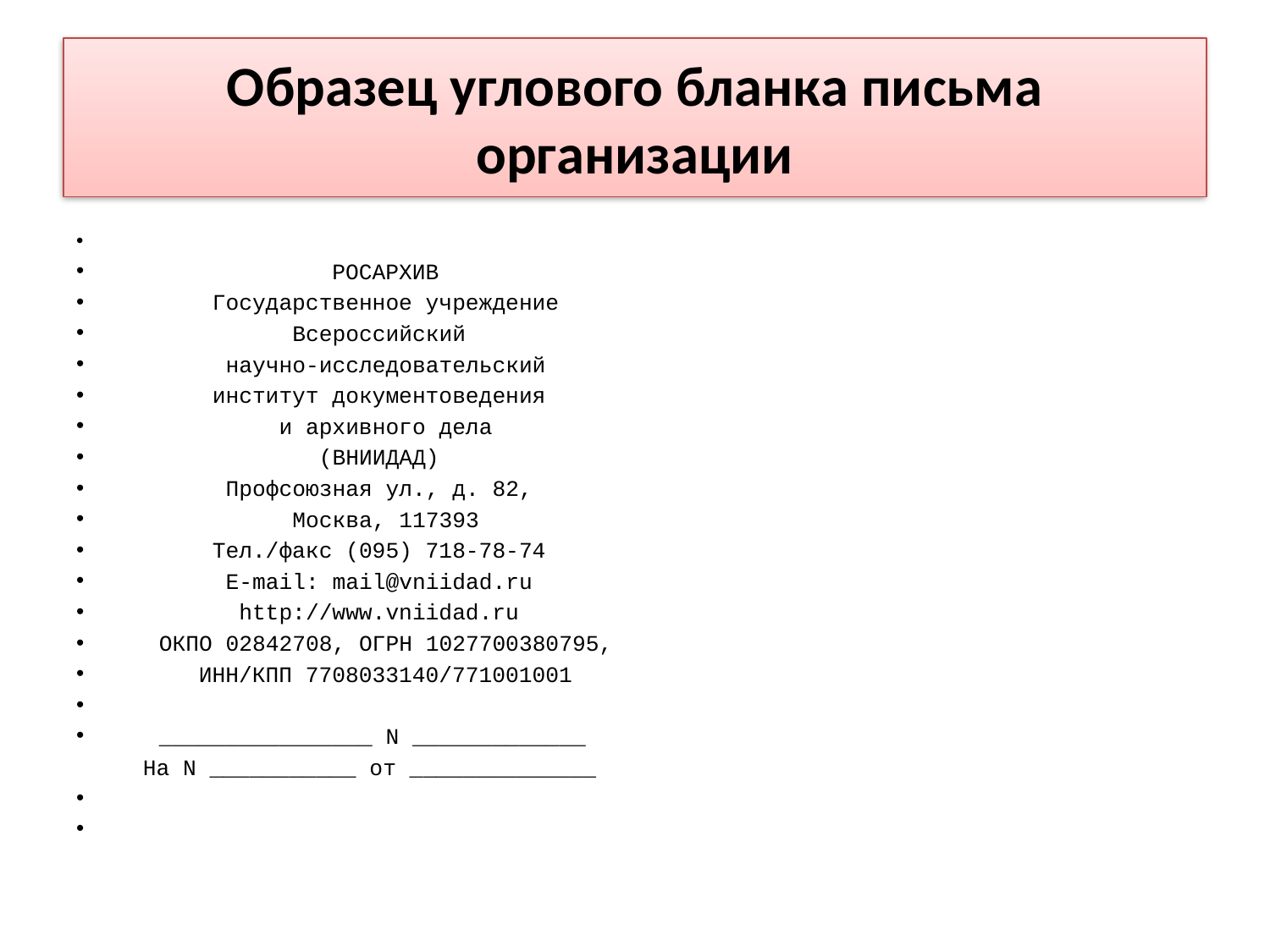

# Образец углового бланка письма организации

                РОСАРХИВ
       Государственное учреждение
             Всероссийский
        научно-исследовательский
       институт документоведения
            и архивного дела
               (ВНИИДАД)
        Профсоюзная ул., д. 82,
             Москва, 117393
       Тел./факс (095) 718-78-74
        E-mail: mail@vniidad.ru
         http://www.vniidad.ru
   ОКПО 02842708, ОГРН 1027700380795,
      ИНН/КПП 7708033140/771001001

   ________________ N _____________
     На N ___________ от ______________